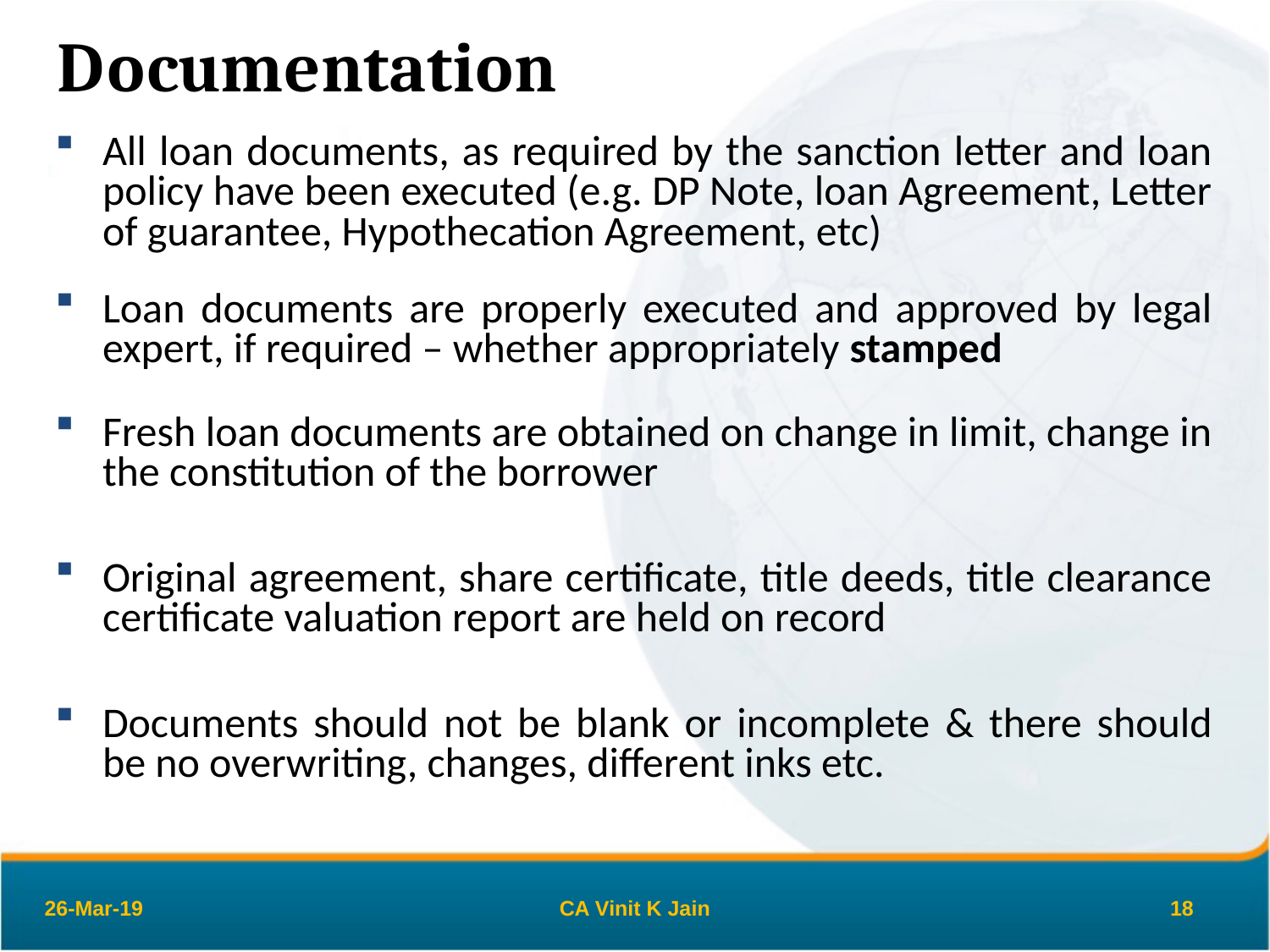

# Documentation
All loan documents, as required by the sanction letter and loan policy have been executed (e.g. DP Note, loan Agreement, Letter of guarantee, Hypothecation Agreement, etc)

Loan documents are properly executed and approved by legal expert, if required – whether appropriately stamped

Fresh loan documents are obtained on change in limit, change in the constitution of the borrower

Original agreement, share certificate, title deeds, title clearance certificate valuation report are held on record

Documents should not be blank or incomplete & there should be no overwriting, changes, different inks etc.
26-Mar-19
CA Vinit K Jain
18